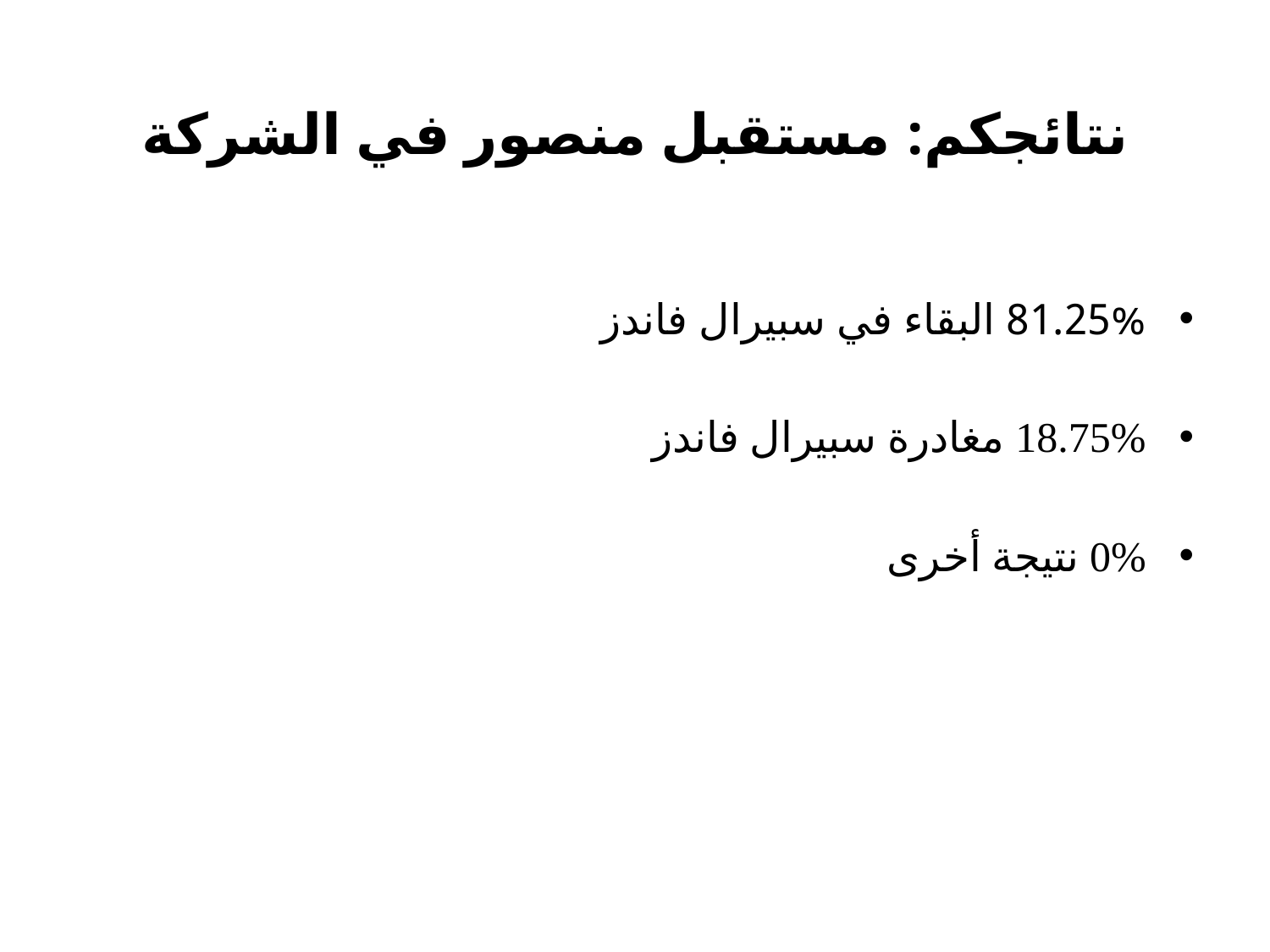

# نتائجكم: مستقبل منصور في الشركة
81.25% البقاء في سبيرال فاندز

18.75% مغادرة سبيرال فاندز

0% نتيجة أخرى